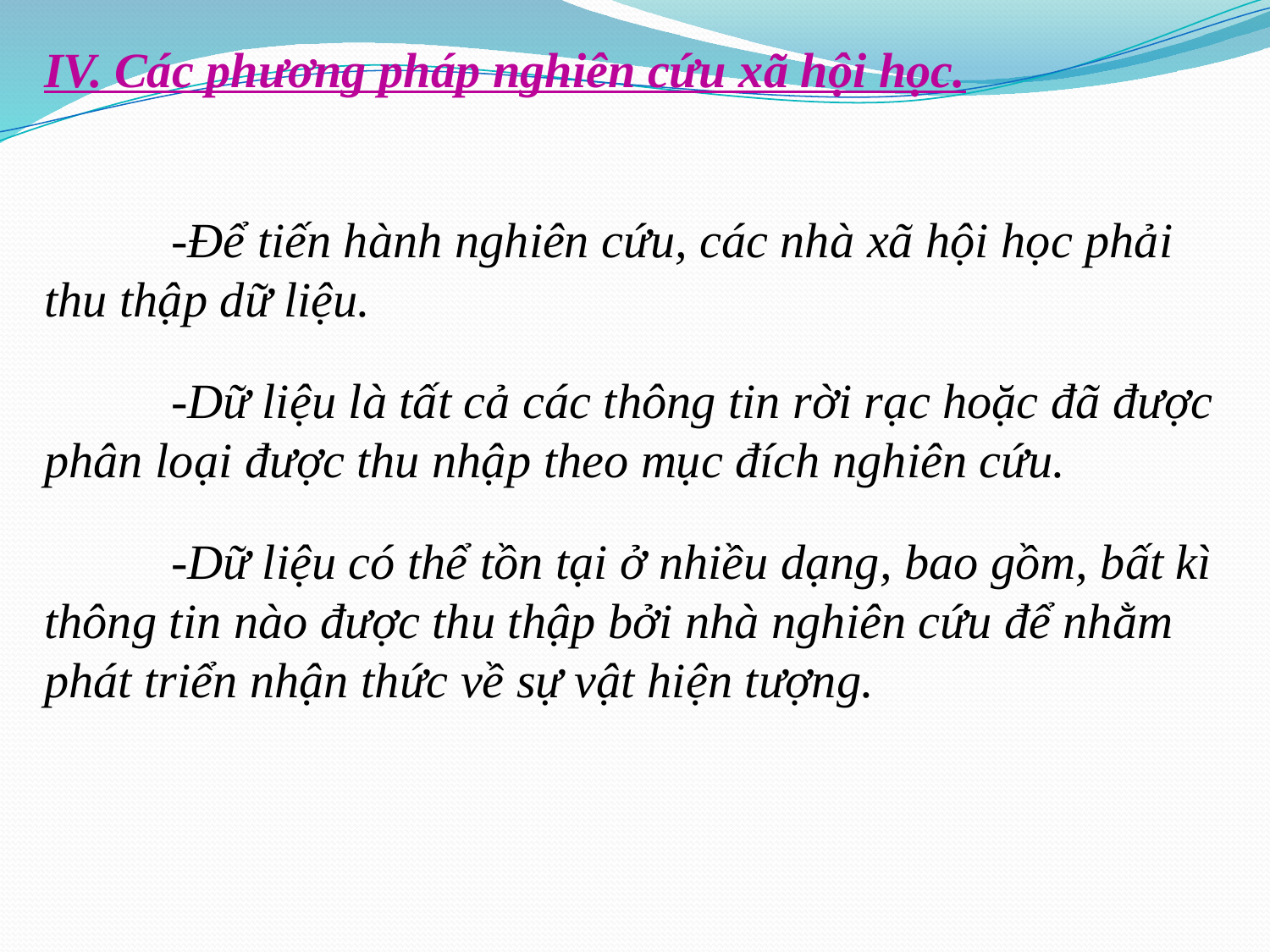

IV. Các phương pháp nghiên cứu xã hội học.
	-Để tiến hành nghiên cứu, các nhà xã hội học phải thu thập dữ liệu.
	-Dữ liệu là tất cả các thông tin rời rạc hoặc đã được phân loại được thu nhập theo mục đích nghiên cứu.
	-Dữ liệu có thể tồn tại ở nhiều dạng, bao gồm, bất kì thông tin nào được thu thập bởi nhà nghiên cứu để nhằm phát triển nhận thức về sự vật hiện tượng.